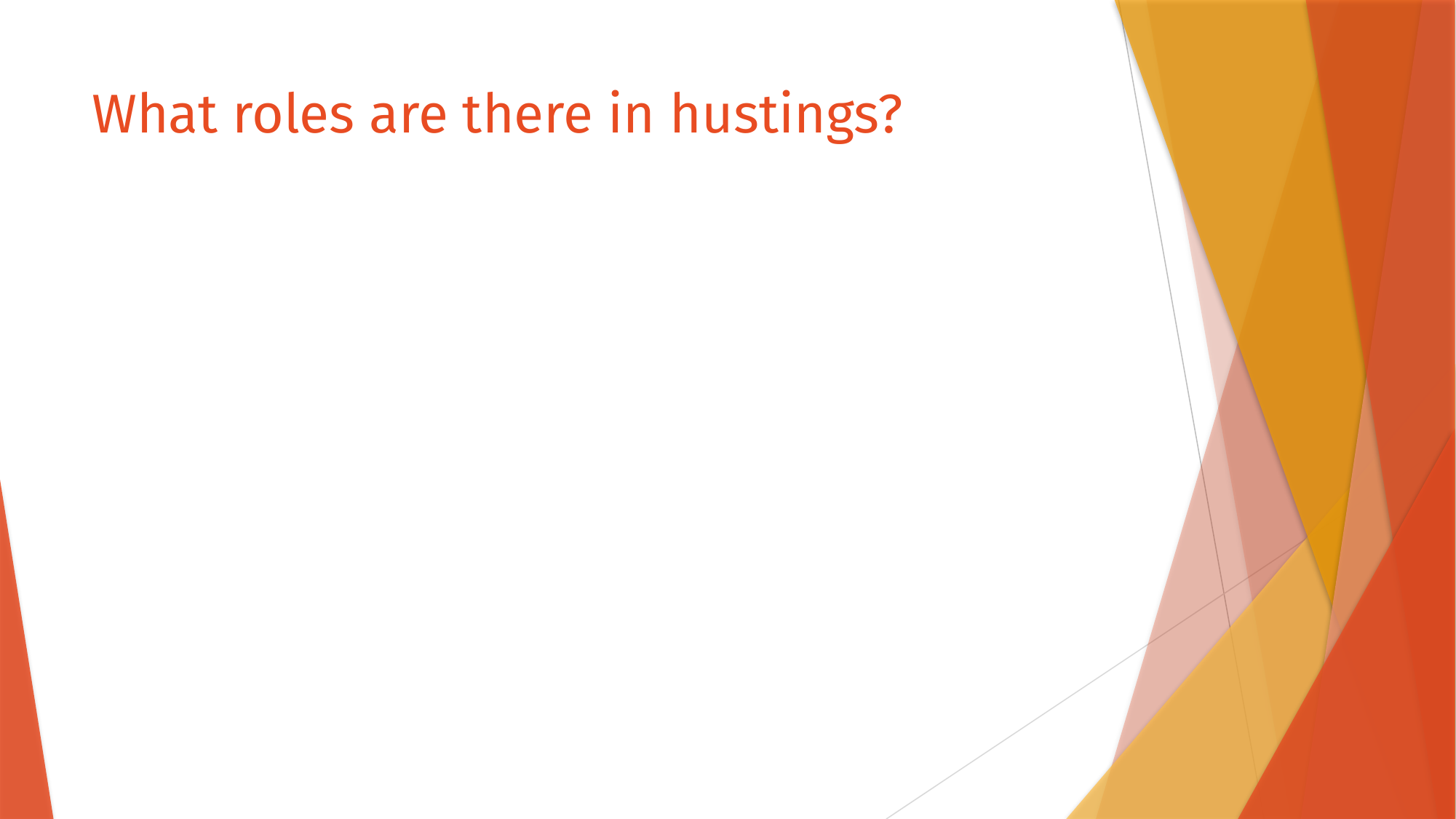

# What roles are there in hustings?